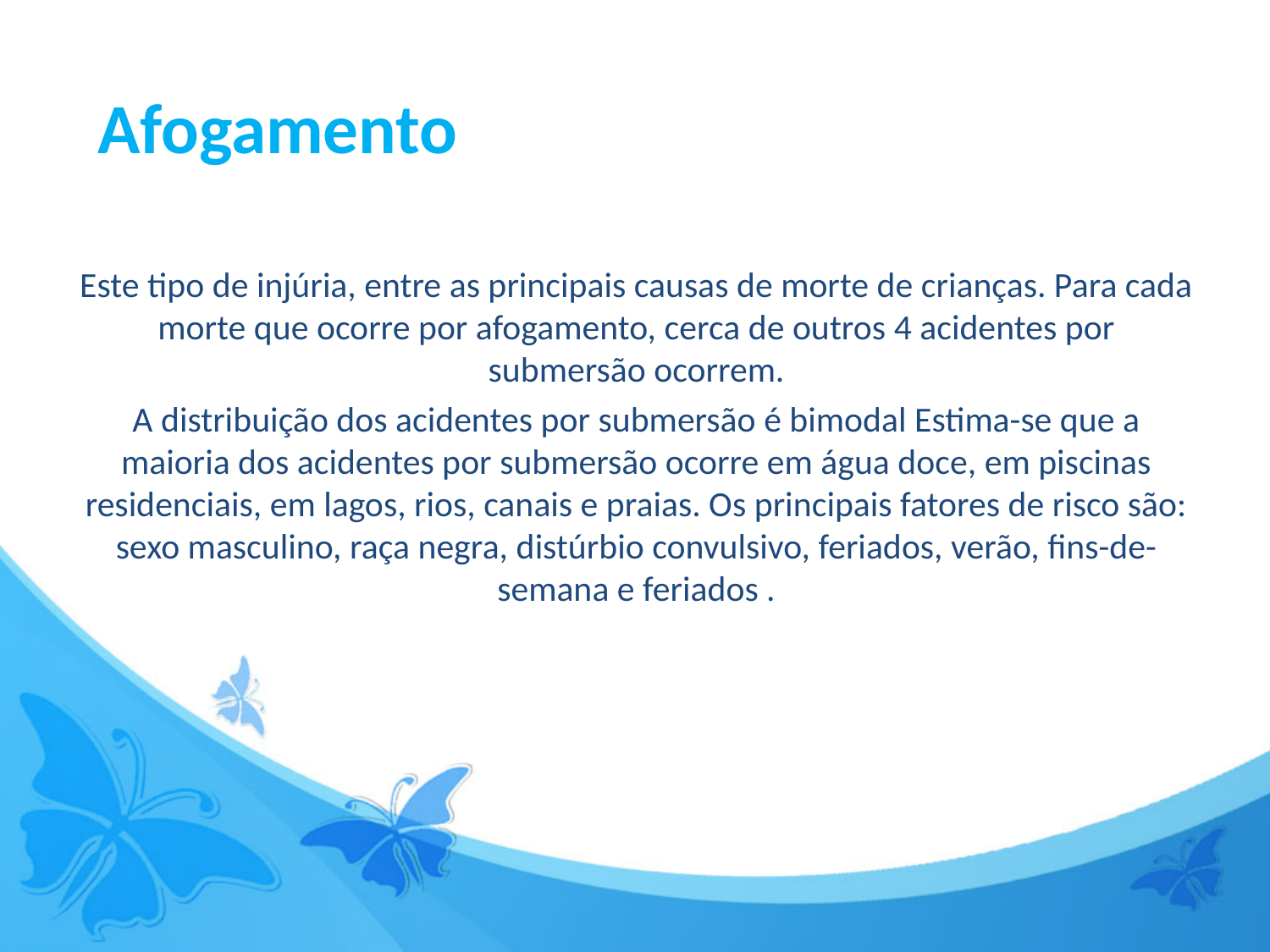

Afogamento
Este tipo de injúria, entre as principais causas de morte de crianças. Para cada morte que ocorre por afogamento, cerca de outros 4 acidentes por submersão ocorrem.
A distribuição dos acidentes por submersão é bimodal Estima-se que a maioria dos acidentes por submersão ocorre em água doce, em piscinas residenciais, em lagos, rios, canais e praias. Os principais fatores de risco são: sexo masculino, raça negra, distúrbio convulsivo, feriados, verão, fins-de-semana e feriados .